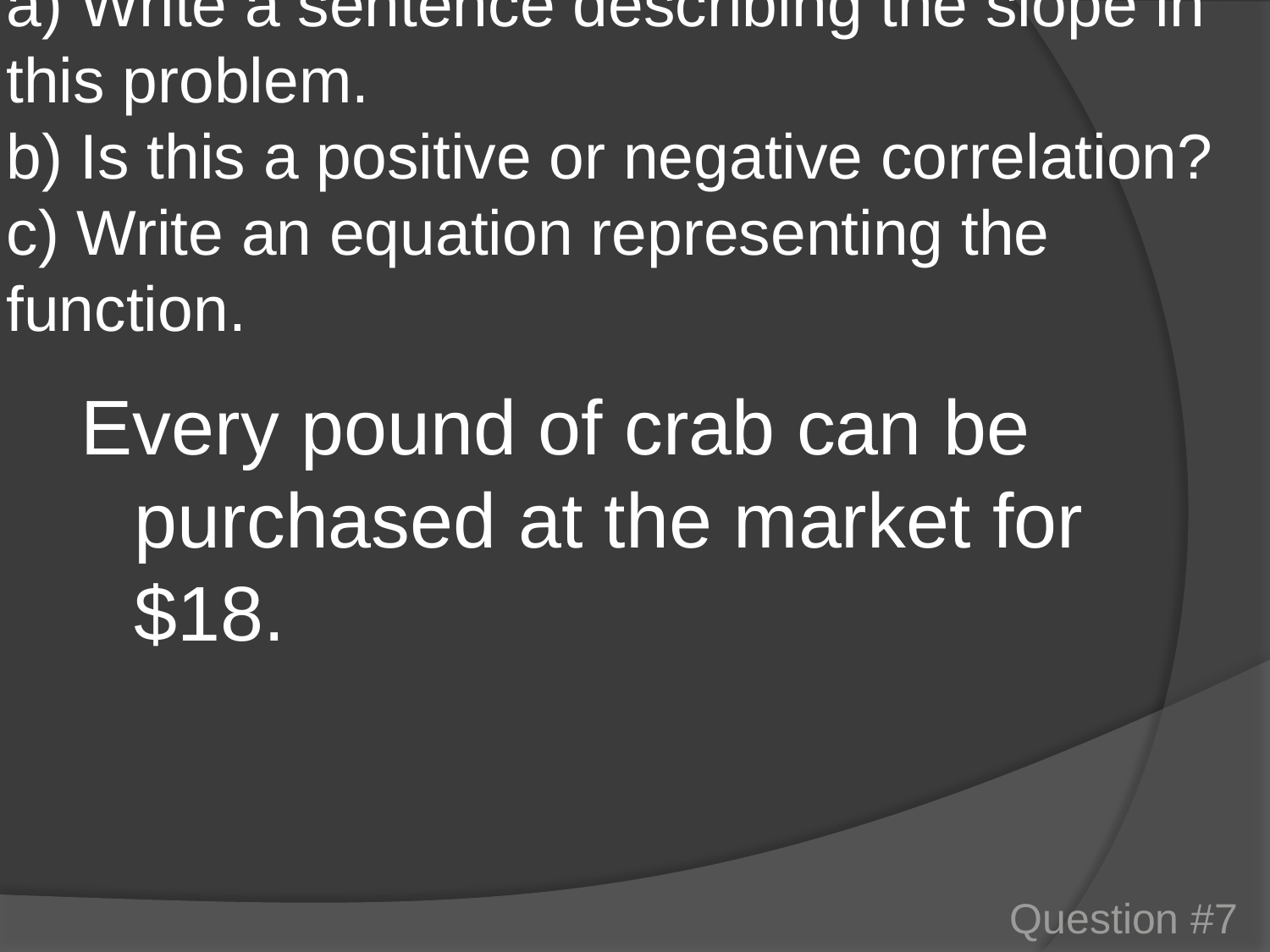

# a) Write a sentence describing the slope in this problem. b) Is this a positive or negative correlation? c) Write an equation representing the function.

Every pound of crab can be purchased at the market for $18.

Question #7